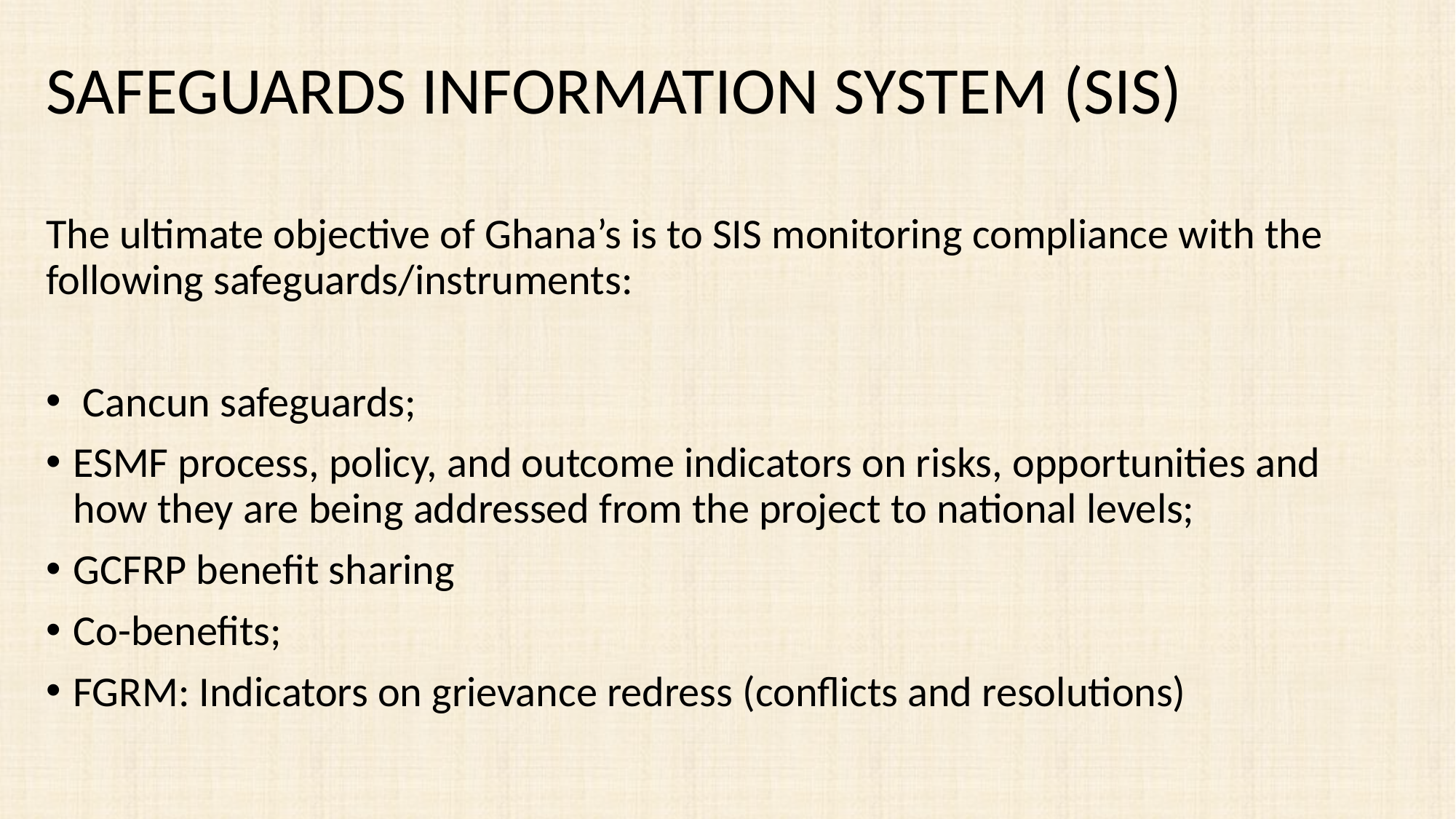

# SAFEGUARDS INFORMATION SYSTEM (SIS)

The ultimate objective of Ghana’s is to SIS monitoring compliance with the following safeguards/instruments:

 Cancun safeguards;
ESMF process, policy, and outcome indicators on risks, opportunities and how they are being addressed from the project to national levels;
GCFRP benefit sharing
Co-benefits;
FGRM: Indicators on grievance redress (conflicts and resolutions)